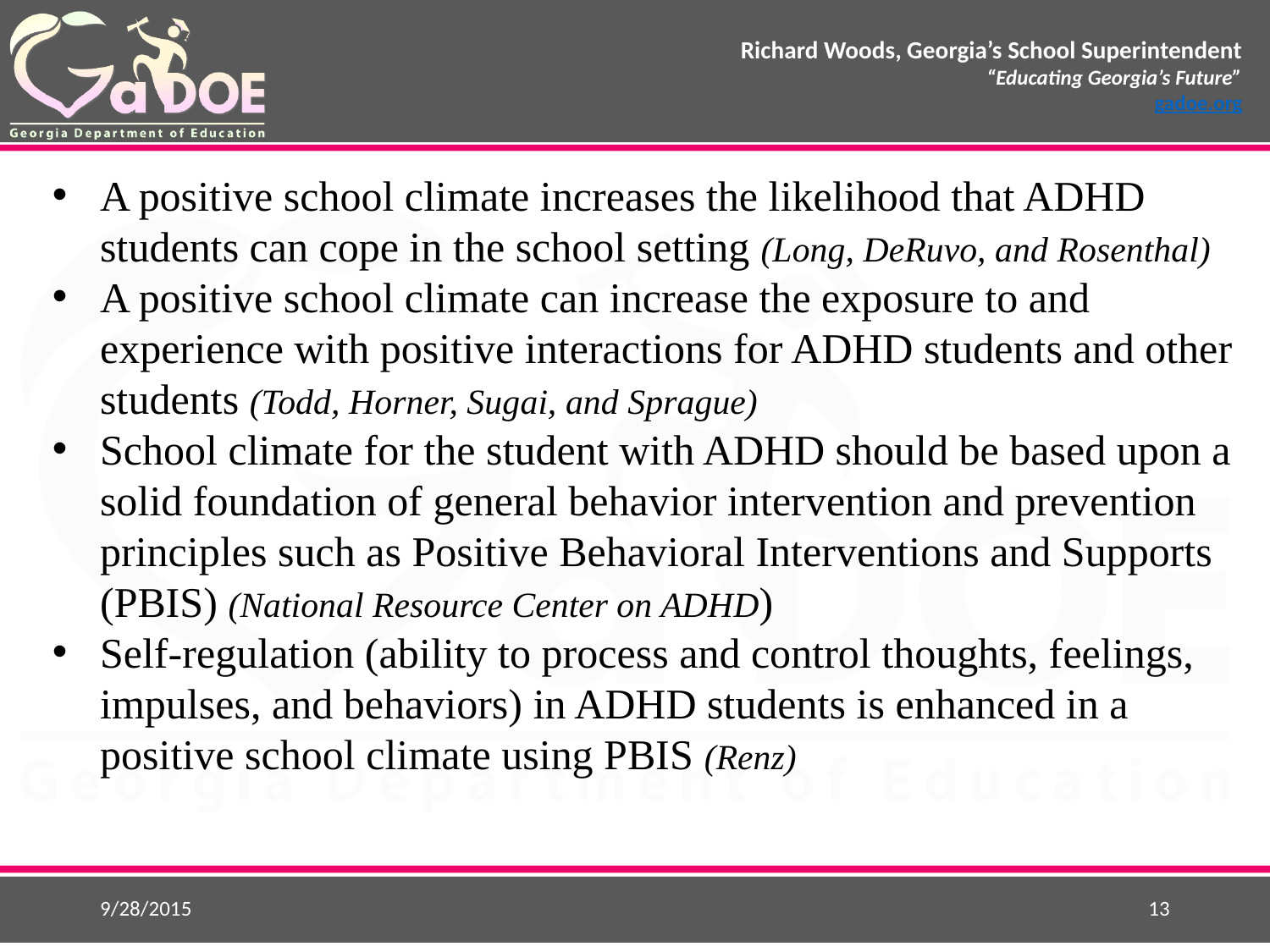

A positive school climate increases the likelihood that ADHD students can cope in the school setting (Long, DeRuvo, and Rosenthal)
A positive school climate can increase the exposure to and experience with positive interactions for ADHD students and other students (Todd, Horner, Sugai, and Sprague)
School climate for the student with ADHD should be based upon a solid foundation of general behavior intervention and prevention principles such as Positive Behavioral Interventions and Supports (PBIS) (National Resource Center on ADHD)
Self-regulation (ability to process and control thoughts, feelings, impulses, and behaviors) in ADHD students is enhanced in a positive school climate using PBIS (Renz)

9/28/2015
13